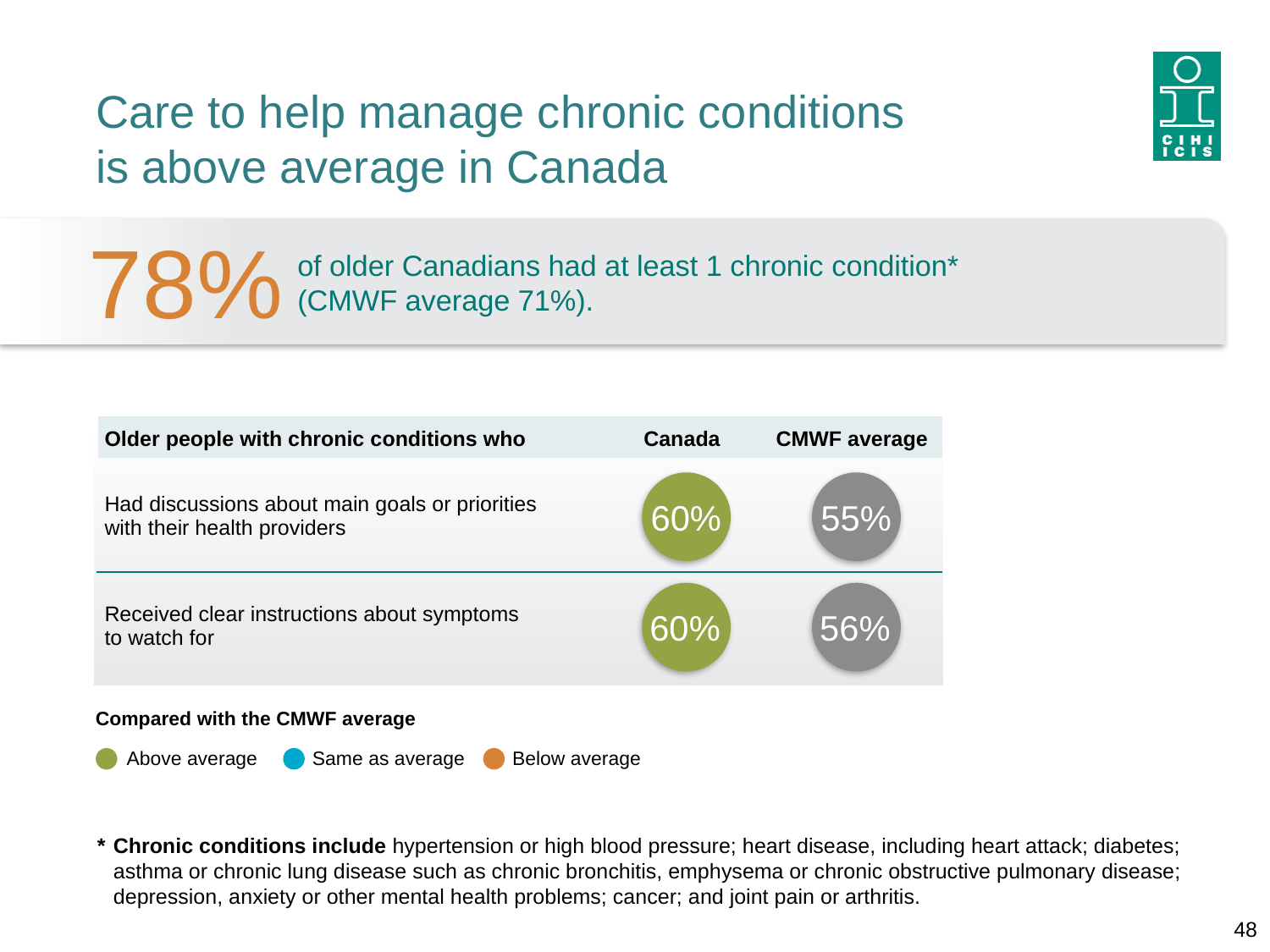

# Care to help manage chronic conditions is above average in Canada
78%

of older Canadians had at least 1 chronic condition*
(CMWF average 71%).
| Older people with chronic conditions who | Canada | CMWF average |
| --- | --- | --- |
| Had discussions about main goals or priorities with their health providers |  |  |
| Received clear instructions about symptoms to watch for |  |  |

60%

55%

60%

56%
Compared with the CMWF average
Above average

Same as average

Below average

*	Chronic conditions include hypertension or high blood pressure; heart disease, including heart attack; diabetes; asthma or chronic lung disease such as chronic bronchitis, emphysema or chronic obstructive pulmonary disease; depression, anxiety or other mental health problems; cancer; and joint pain or arthritis.
48